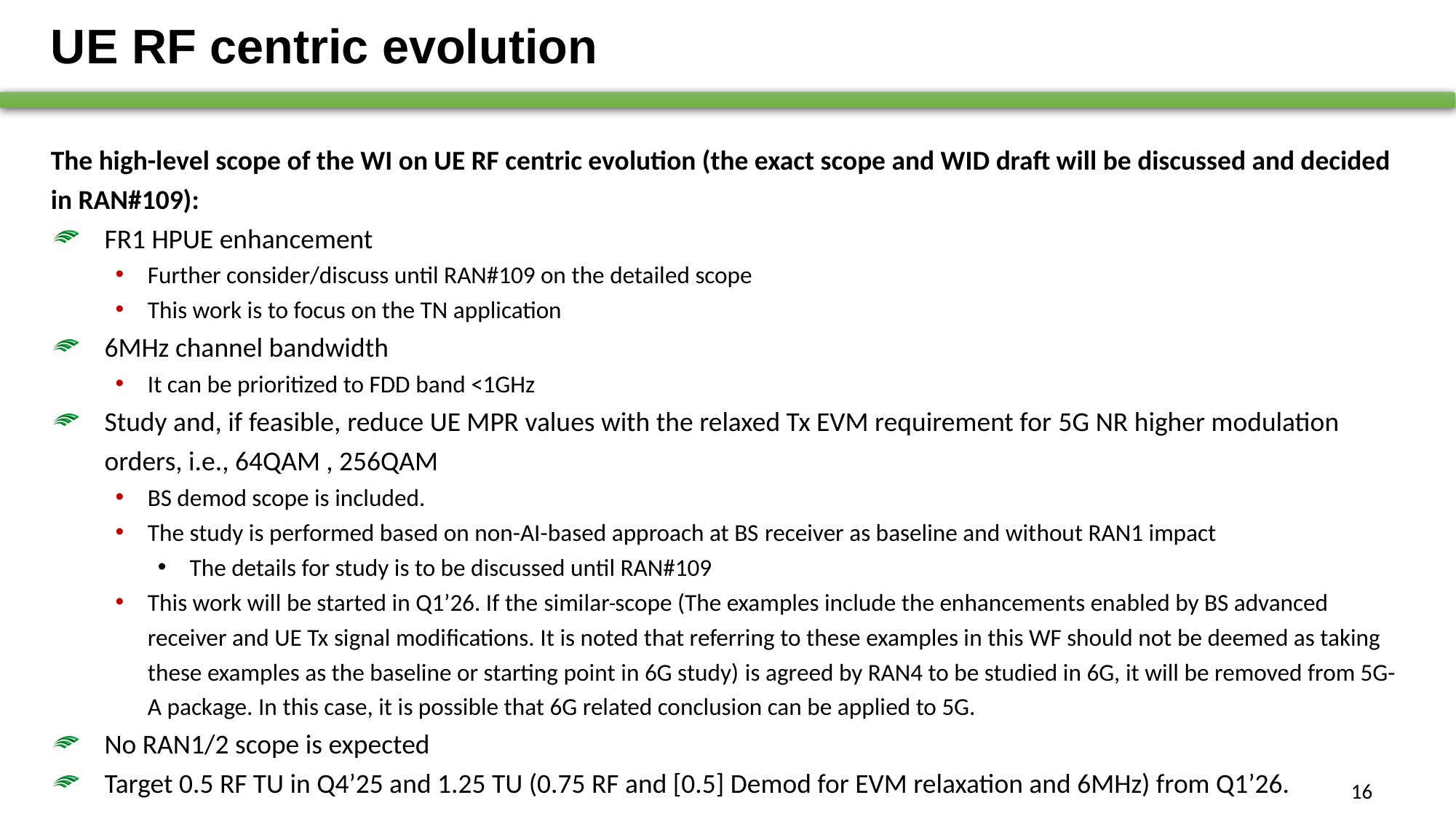

# UE RF centric evolution
The high-level scope of the WI on UE RF centric evolution (the exact scope and WID draft will be discussed and decided in RAN#109):
FR1 HPUE enhancement
Further consider/discuss until RAN#109 on the detailed scope
This work is to focus on the TN application
6MHz channel bandwidth
It can be prioritized to FDD band <1GHz
Study and, if feasible, reduce UE MPR values with the relaxed Tx EVM requirement for 5G NR higher modulation orders, i.e., 64QAM , 256QAM
BS demod scope is included.
The study is performed based on non-AI-based approach at BS receiver as baseline and without RAN1 impact
The details for study is to be discussed until RAN#109
This work will be started in Q1’26. If the similar scope (The examples include the enhancements enabled by BS advanced receiver and UE Tx signal modifications. It is noted that referring to these examples in this WF should not be deemed as taking these examples as the baseline or starting point in 6G study) is agreed by RAN4 to be studied in 6G, it will be removed from 5G-A package. In this case, it is possible that 6G related conclusion can be applied to 5G.
No RAN1/2 scope is expected
Target 0.5 RF TU in Q4’25 and 1.25 TU (0.75 RF and [0.5] Demod for EVM relaxation and 6MHz) from Q1’26.